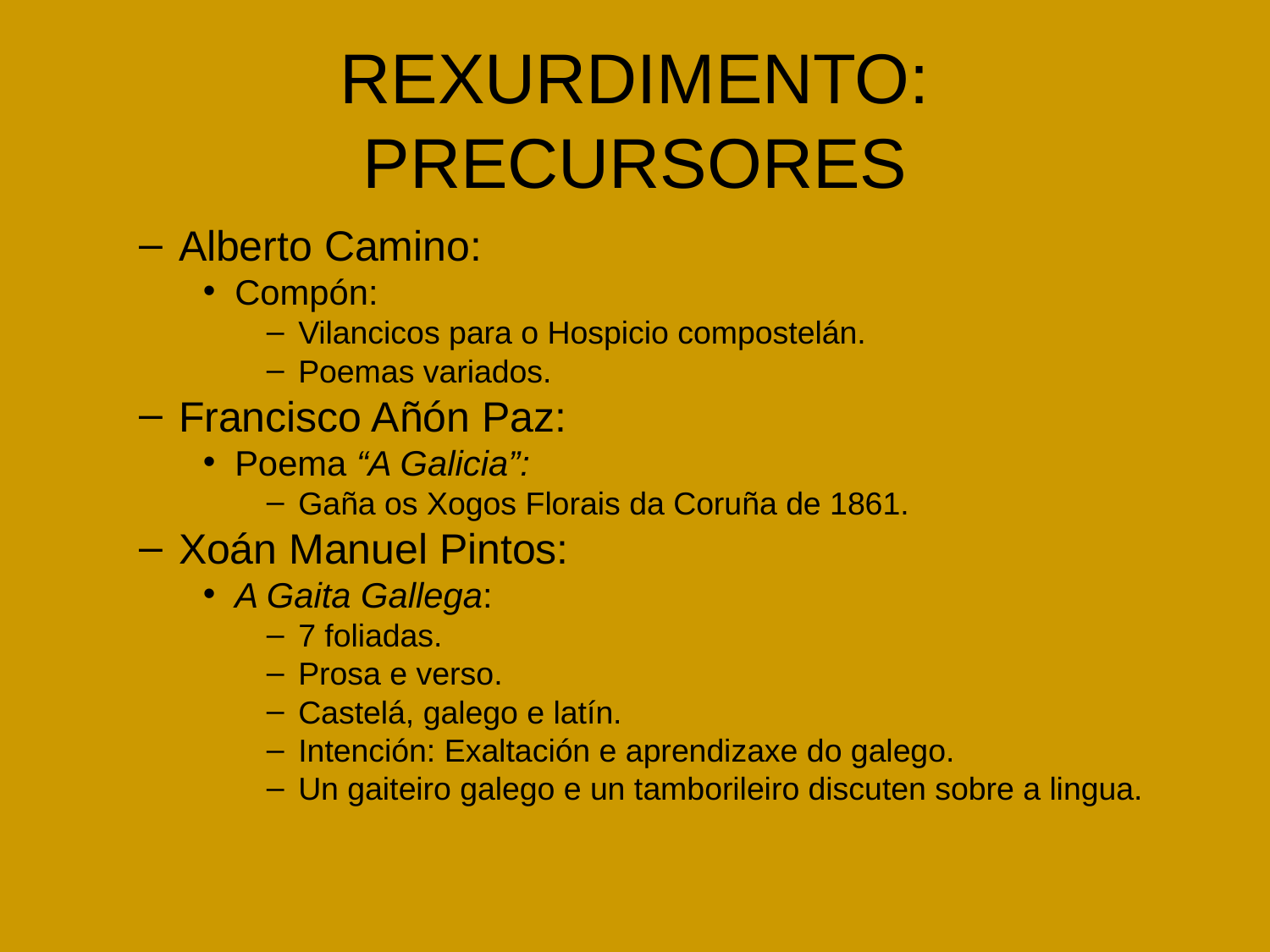

# REXURDIMENTO: PRECURSORES
Alberto Camino:
Compón:
Vilancicos para o Hospicio compostelán.
Poemas variados.
Francisco Añón Paz:
Poema “A Galicia”:
Gaña os Xogos Florais da Coruña de 1861.
Xoán Manuel Pintos:
A Gaita Gallega:
7 foliadas.
Prosa e verso.
Castelá, galego e latín.
Intención: Exaltación e aprendizaxe do galego.
Un gaiteiro galego e un tamborileiro discuten sobre a lingua.